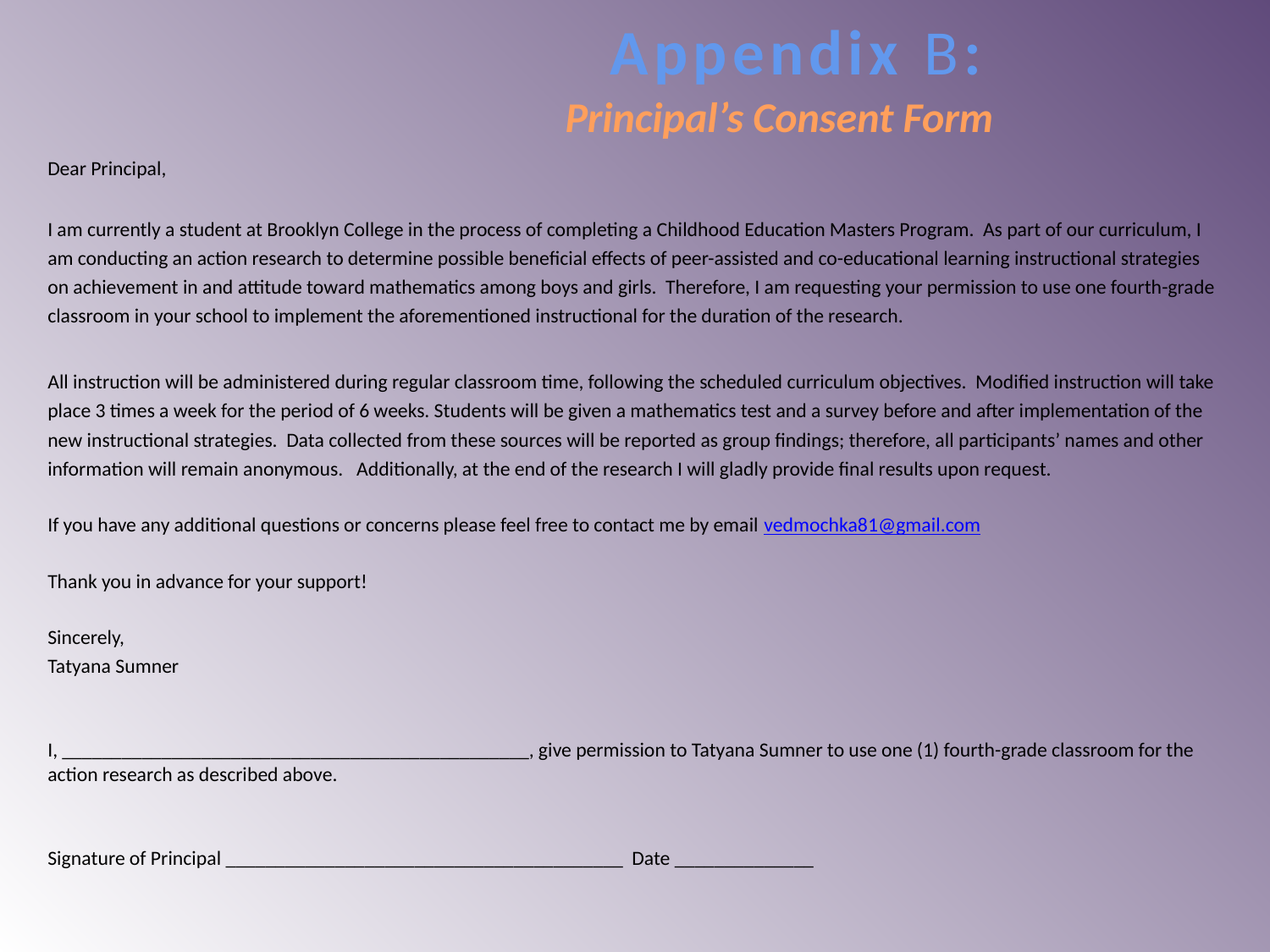

Appendix B:
Principal’s Consent Form
Dear Principal,

I am currently a student at Brooklyn College in the process of completing a Childhood Education Masters Program.  As part of our curriculum, I am conducting an action research to determine possible beneficial effects of peer-assisted and co-educational learning instructional strategies on achievement in and attitude toward mathematics among boys and girls.  Therefore, I am requesting your permission to use one fourth-grade classroom in your school to implement the aforementioned instructional for the duration of the research.

All instruction will be administered during regular classroom time, following the scheduled curriculum objectives.  Modified instruction will take place 3 times a week for the period of 6 weeks. Students will be given a mathematics test and a survey before and after implementation of the new instructional strategies.  Data collected from these sources will be reported as group findings; therefore, all participants’ names and other information will remain anonymous.   Additionally, at the end of the research I will gladly provide final results upon request.

If you have any additional questions or concerns please feel free to contact me by email vedmochka81@gmail.com

Thank you in advance for your support!

Sincerely,
Tatyana Sumner

I, _______________________________________________, give permission to Tatyana Sumner to use one (1) fourth-grade classroom for the action research as described above.

Signature of Principal ________________________________________  Date ______________